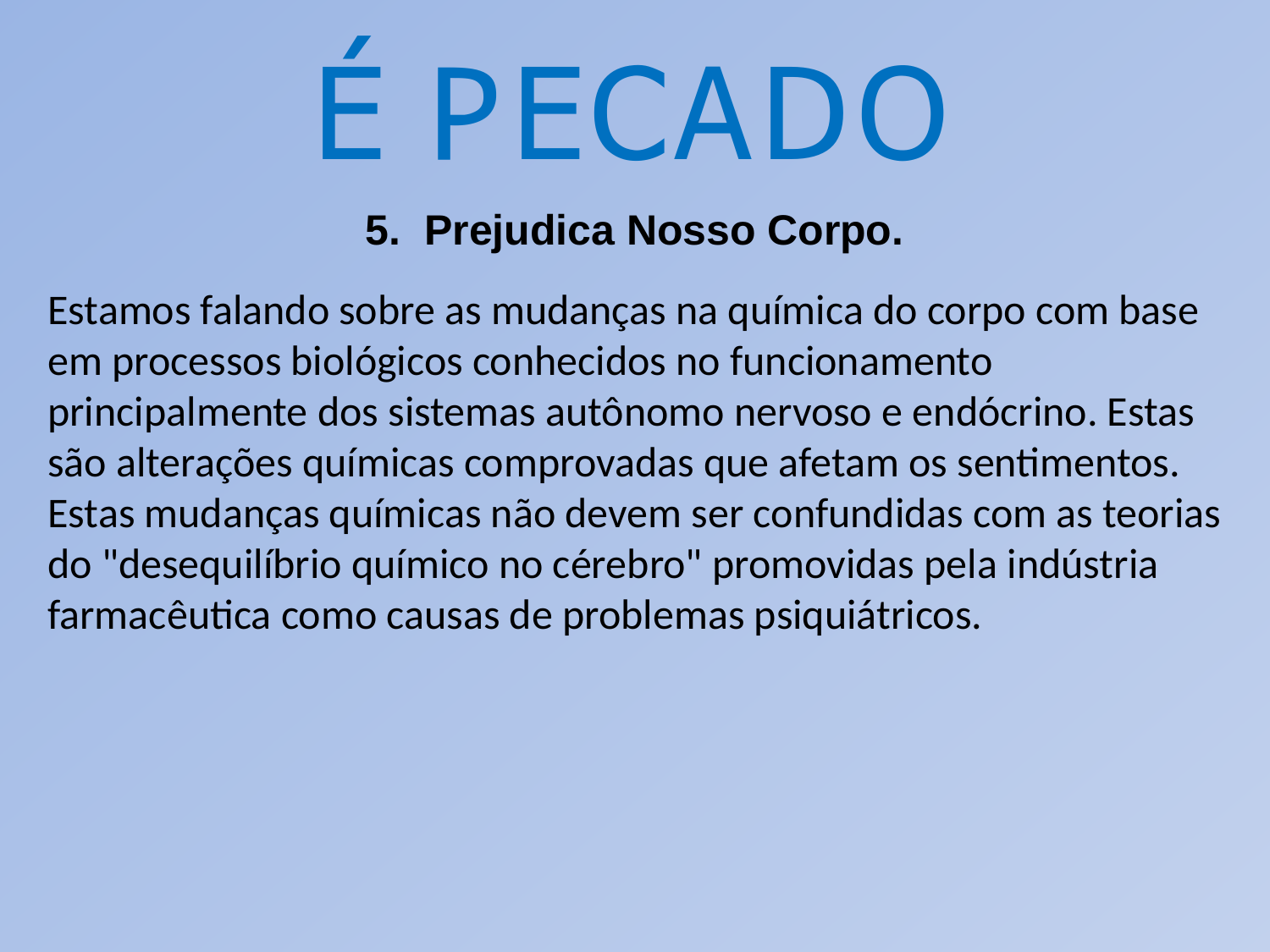

É PECADO

5.  Prejudica Nosso Corpo.

Estamos falando sobre as mudanças na química do corpo com base em processos biológicos conhecidos no funcionamento principalmente dos sistemas autônomo nervoso e endócrino. Estas são alterações químicas comprovadas que afetam os sentimentos. Estas mudanças químicas não devem ser confundidas com as teorias do "desequilíbrio químico no cérebro" promovidas pela indústria farmacêutica como causas de problemas psiquiátricos.